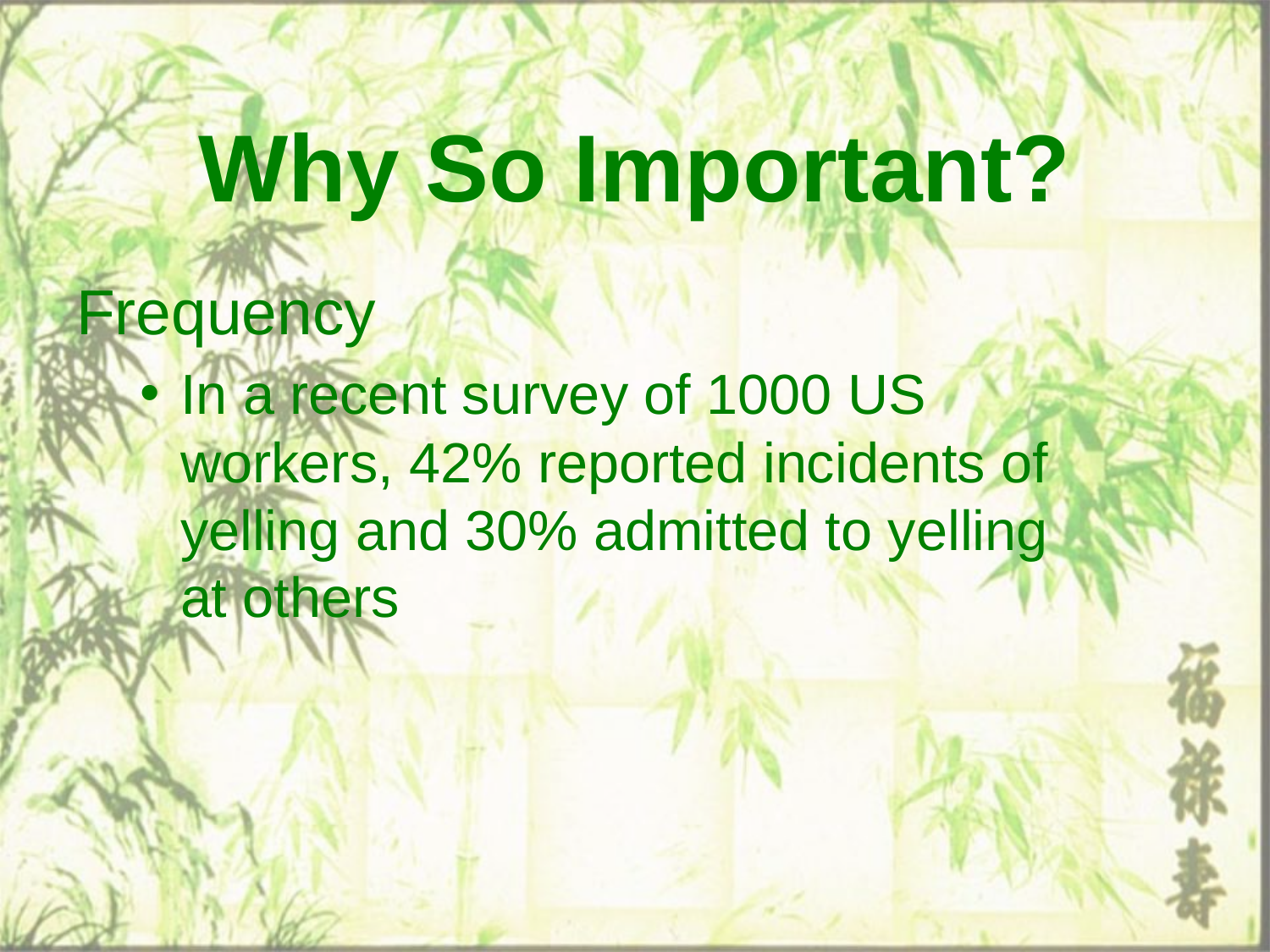

# Why So Important?
Frequency
In a recent survey of 1000 US workers, 42% reported incidents of yelling and 30% admitted to yelling at others